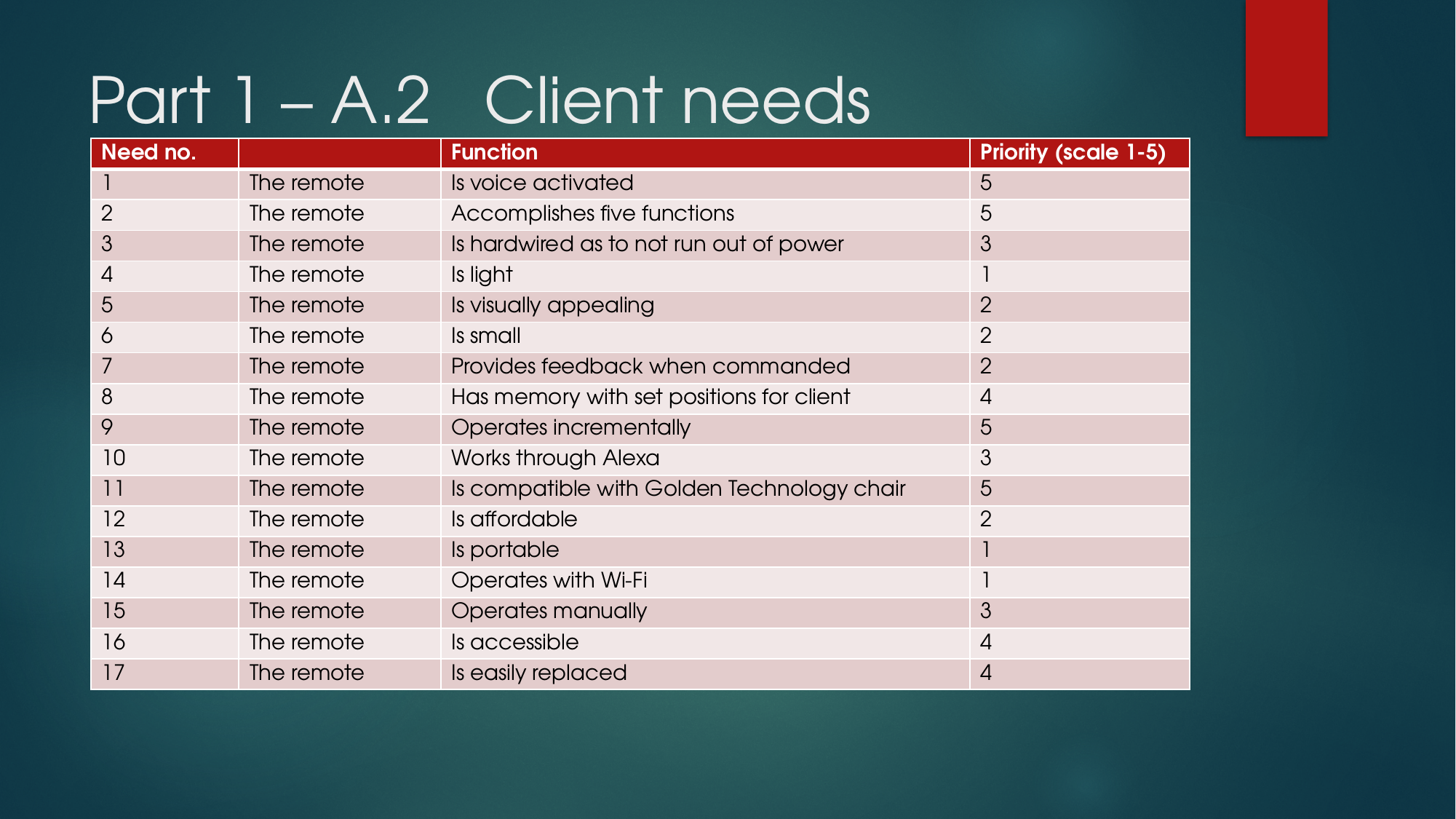

# Part 1 – A.2   Client needs
| Need no. |  | Function | Priority (scale 1-5) |
| --- | --- | --- | --- |
| 1 | The remote | Is voice activated | 5 |
| 2 | The remote | Accomplishes five functions | 5 |
| 3 | The remote | Is hardwired as to not run out of power | 3 |
| 4 | The remote | Is light | 1 |
| 5 | The remote | Is visually appealing | 2 |
| 6 | The remote | Is small | 2 |
| 7 | The remote | Provides feedback when commanded | 2 |
| 8 | The remote | Has memory with set positions for client | 4 |
| 9 | The remote | Operates incrementally | 5 |
| 10 | The remote | Works through Alexa | 3 |
| 11 | The remote | Is compatible with Golden Technology chair | 5 |
| 12 | The remote | Is affordable | 2 |
| 13 | The remote | Is portable | 1 |
| 14 | The remote | Operates with Wi-Fi | 1 |
| 15 | The remote | Operates manually | 3 |
| 16 | The remote | Is accessible | 4 |
| 17 | The remote | Is easily replaced | 4 |